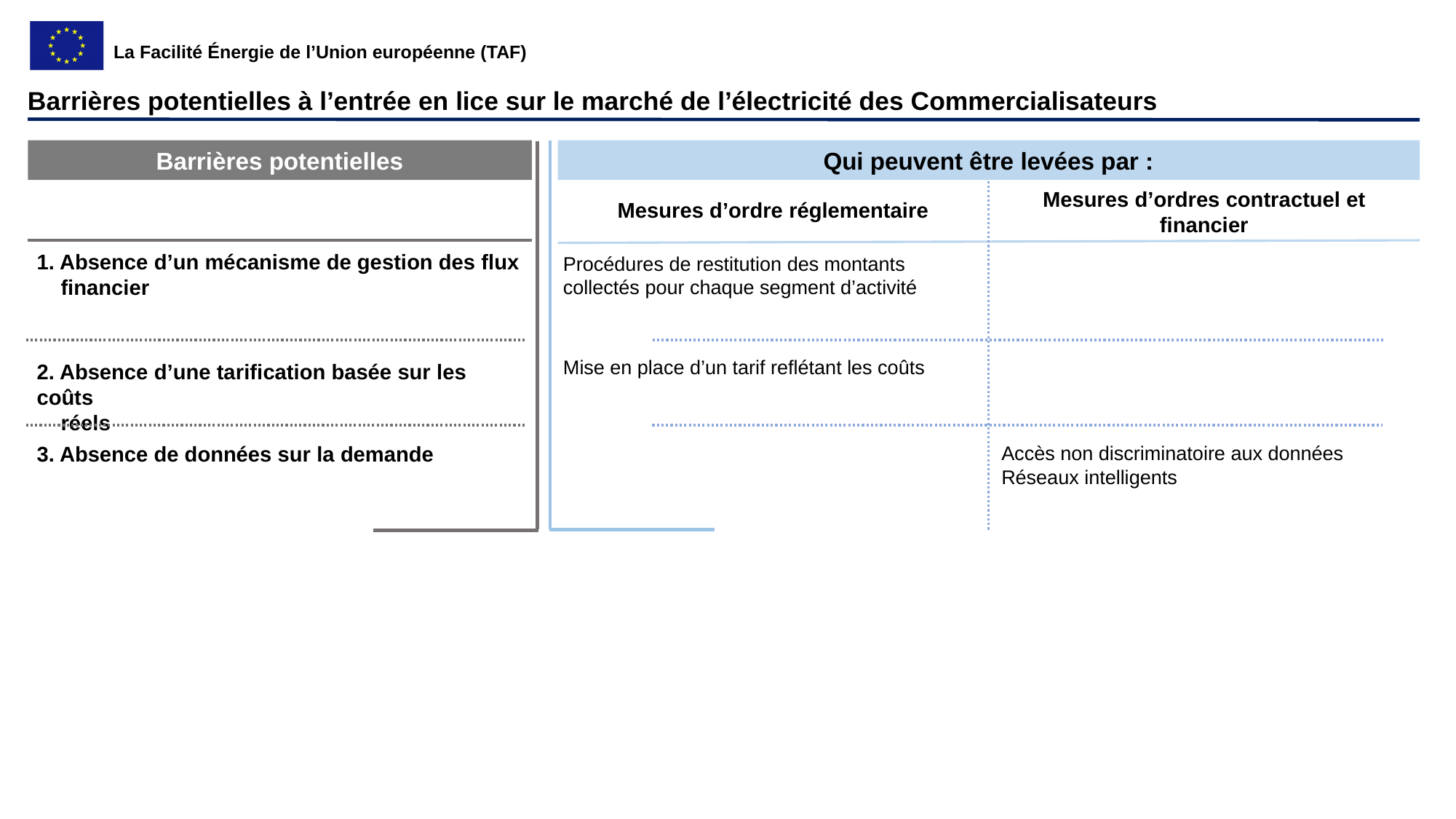

Barrières potentielles à l’entrée en lice sur le marché de l’électricité des Commercialisateurs
Barrières potentielles
Qui peuvent être levées par :
Mesures d’ordres contractuel et financier
Mesures d’ordre réglementaire
1. Absence d’un mécanisme de gestion des flux
    financier
Procédures de restitution des montants collectés pour chaque segment d’activité
Mise en place d’un tarif reflétant les coûts
2. Absence d’une tarification basée sur les coûts
    réels
3. Absence de données sur la demande
Accès non discriminatoire aux données
Réseaux intelligents